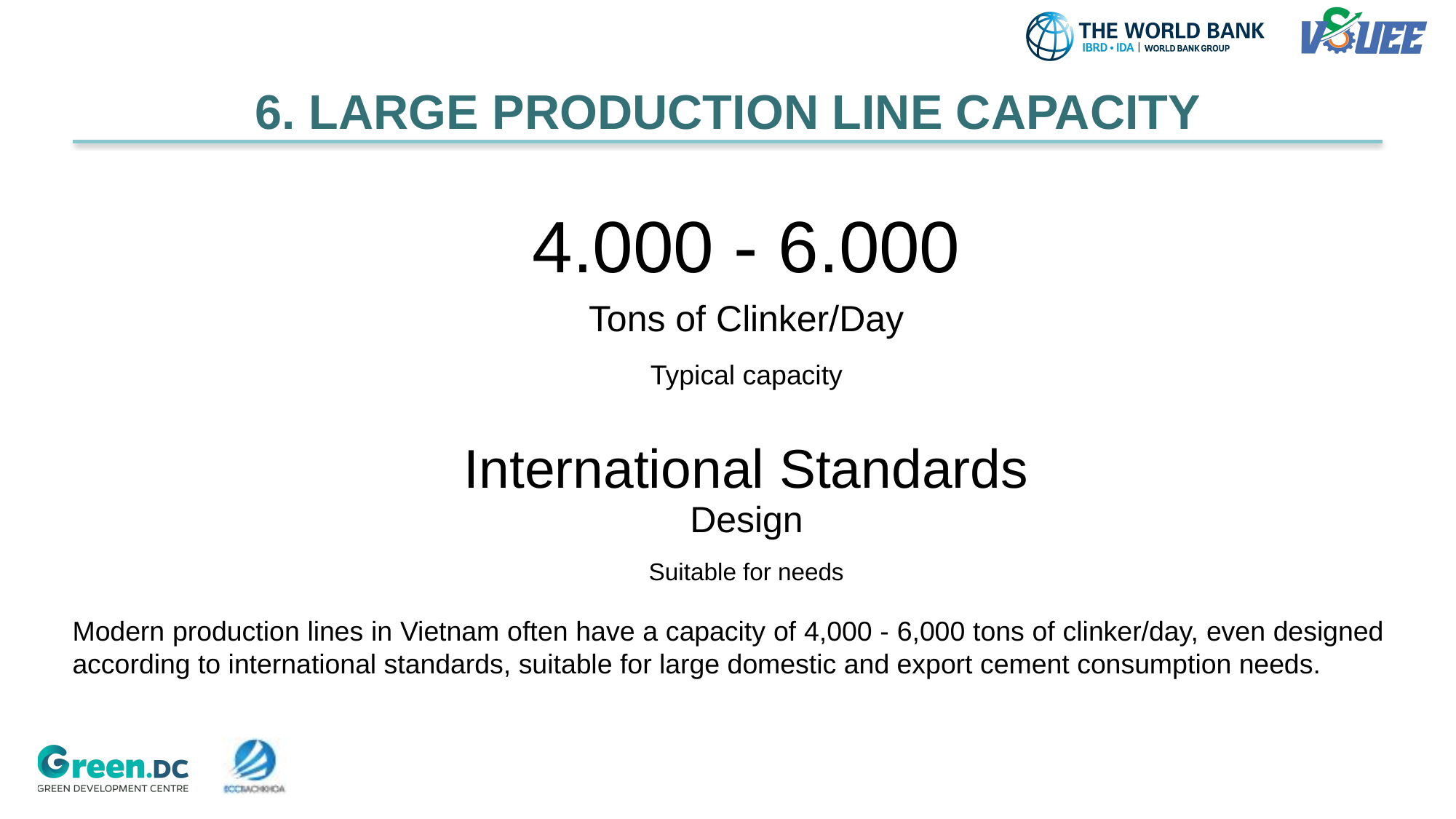

6. LARGE PRODUCTION LINE CAPACITY
4.000 - 6.000
Tons of Clinker/Day
Typical capacity
International Standards
Design
Suitable for needs
Modern production lines in Vietnam often have a capacity of 4,000 - 6,000 tons of clinker/day, even designed according to international standards, suitable for large domestic and export cement consumption needs.